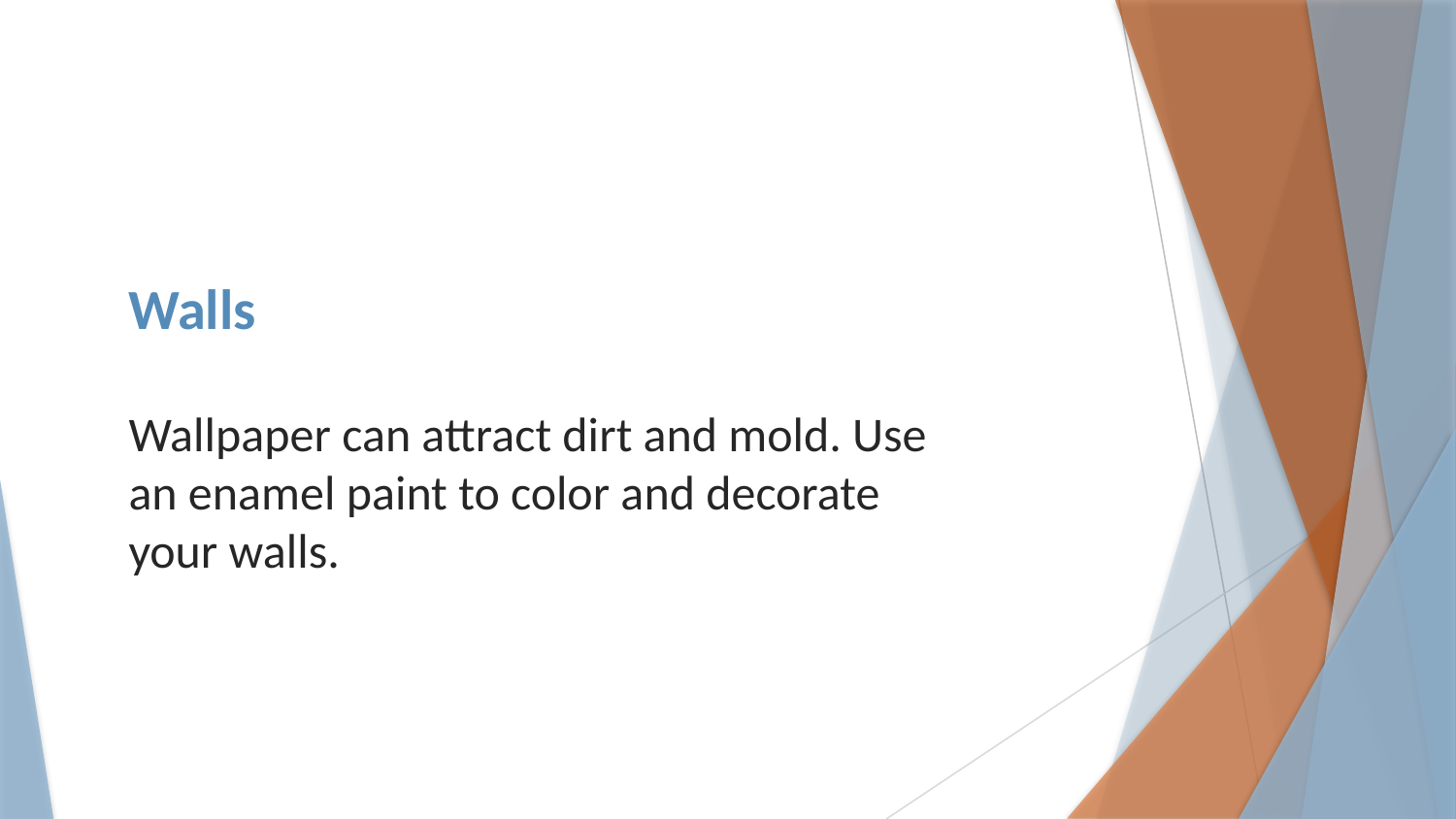

# Walls
Wallpaper can attract dirt and mold. Use an enamel paint to color and decorate your walls.